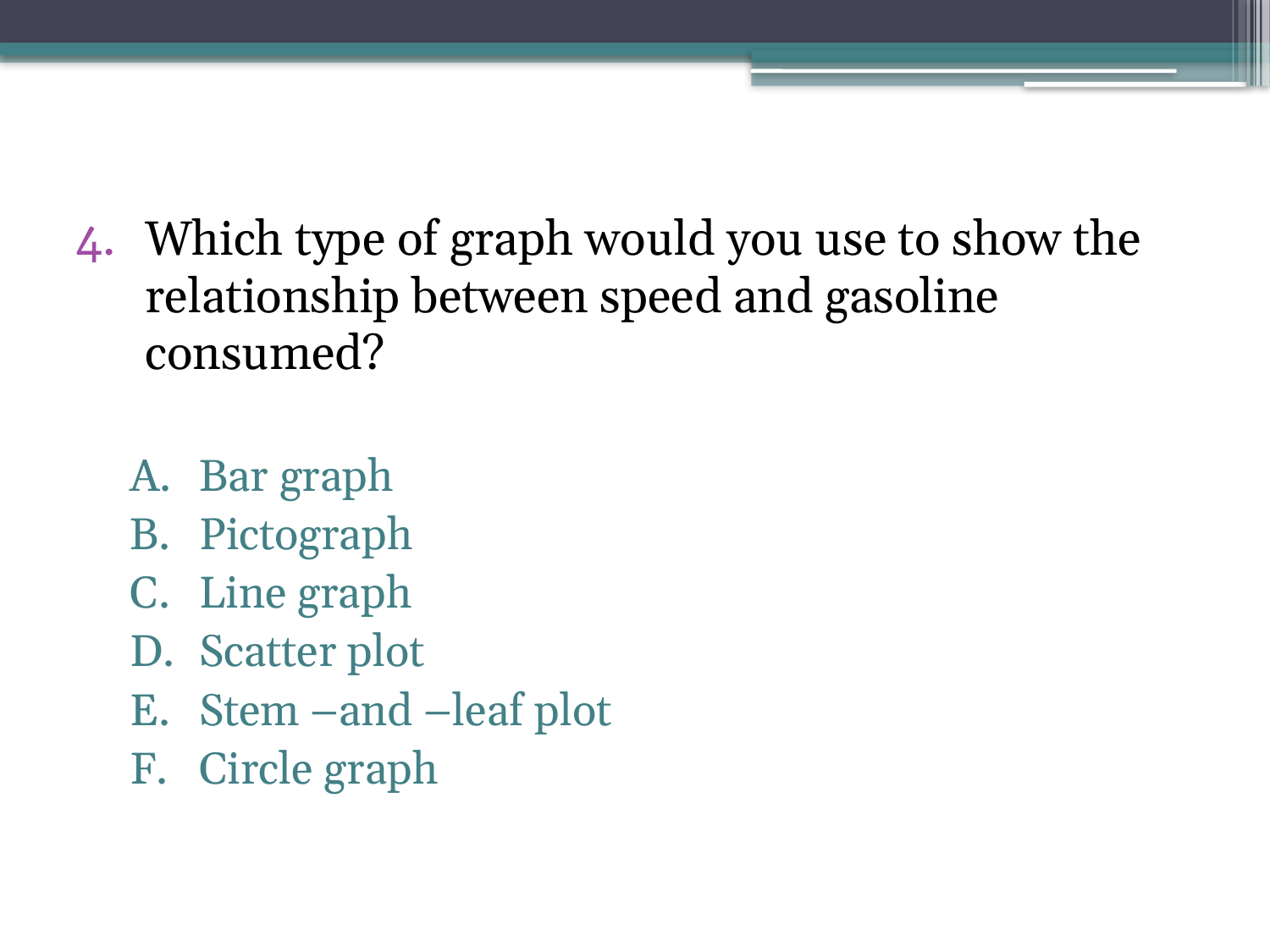

Which type of graph would you use to show the relationship between speed and gasoline consumed?

Bar graph
Pictograph
Line graph
Scatter plot
Stem –and –leaf plot
Circle graph